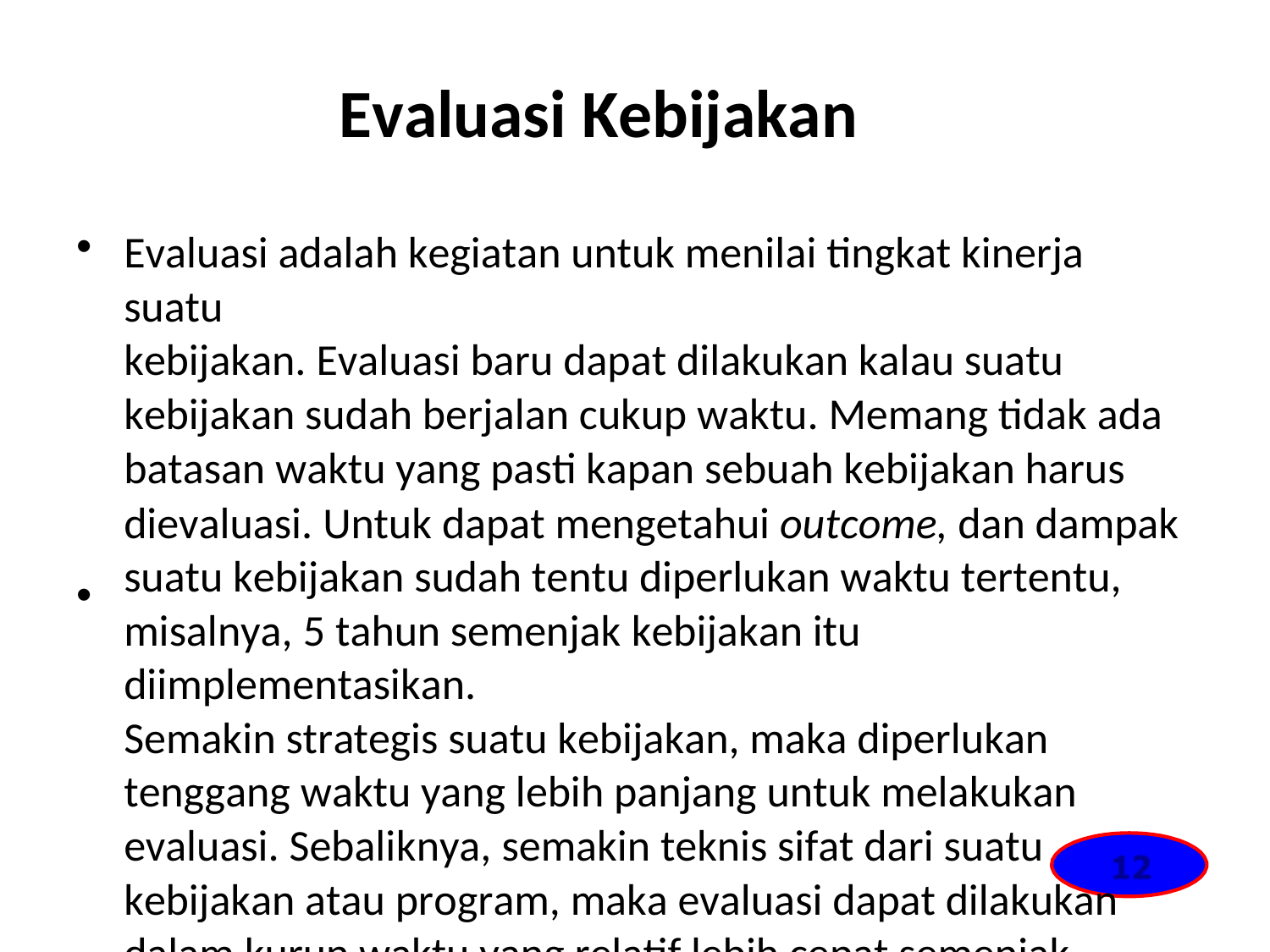

Evaluasi Kebijakan
Evaluasi adalah kegiatan untuk menilai tingkat kinerja suatu
kebijakan. Evaluasi baru dapat dilakukan kalau suatu
kebijakan sudah berjalan cukup waktu. Memang tidak ada
batasan waktu yang pasti kapan sebuah kebijakan harus
dievaluasi. Untuk dapat mengetahui outcome, dan dampak
suatu kebijakan sudah tentu diperlukan waktu tertentu,
misalnya, 5 tahun semenjak kebijakan itu
diimplementasikan.
Semakin strategis suatu kebijakan, maka diperlukan
tenggang waktu yang lebih panjang untuk melakukan
evaluasi. Sebaliknya, semakin teknis sifat dari suatu
kebijakan atau program, maka evaluasi dapat dilakukan
dalam kurun waktu yang relatif lebih cepat semenjak
diterapkannya kebijakan yang bersangkutan.
12
•
•